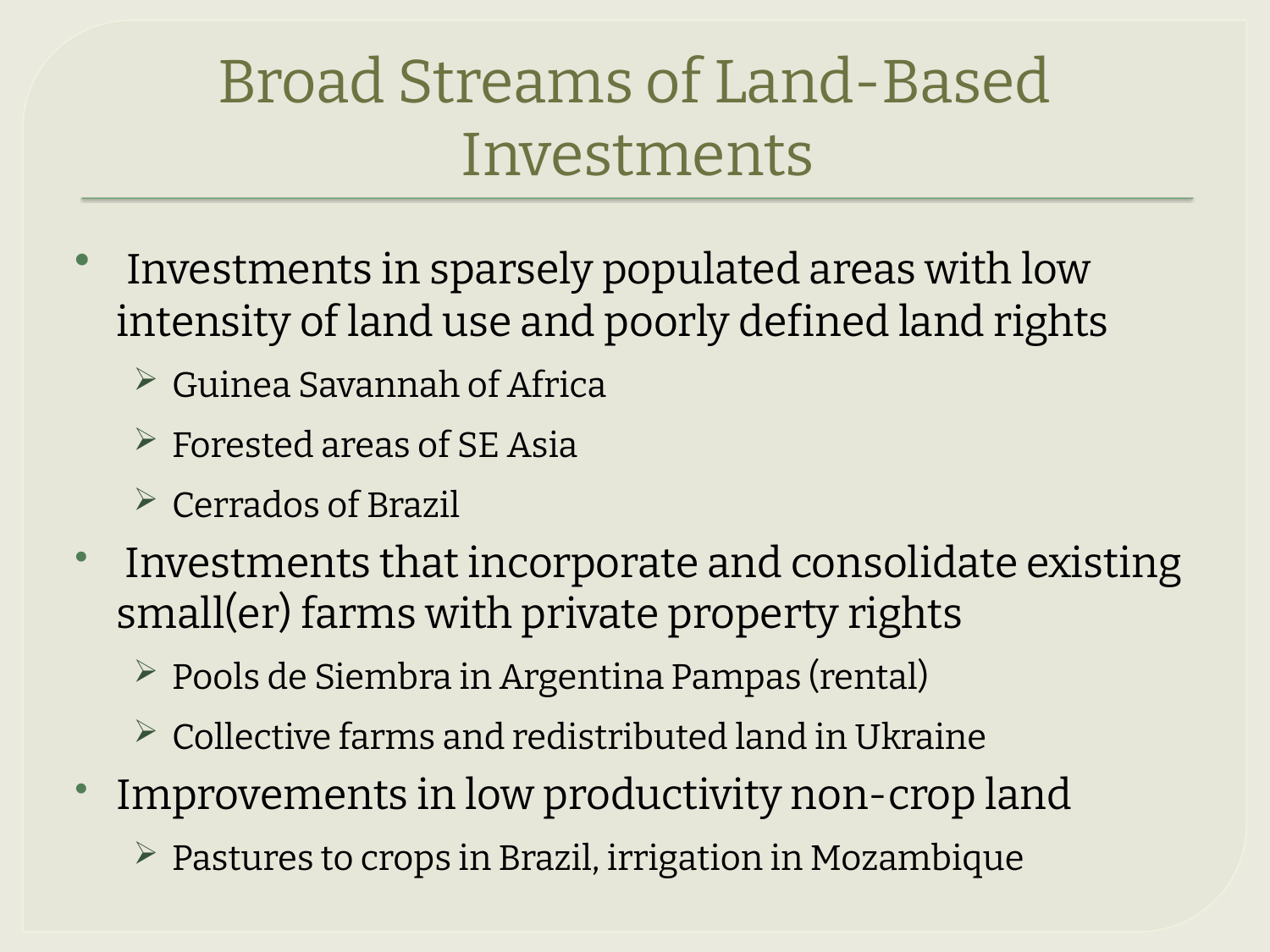

# Broad Streams of Land-Based Investments
 Investments in sparsely populated areas with low intensity of land use and poorly defined land rights
 Guinea Savannah of Africa
 Forested areas of SE Asia
 Cerrados of Brazil
 Investments that incorporate and consolidate existing small(er) farms with private property rights
 Pools de Siembra in Argentina Pampas (rental)
 Collective farms and redistributed land in Ukraine
Improvements in low productivity non-crop land
 Pastures to crops in Brazil, irrigation in Mozambique